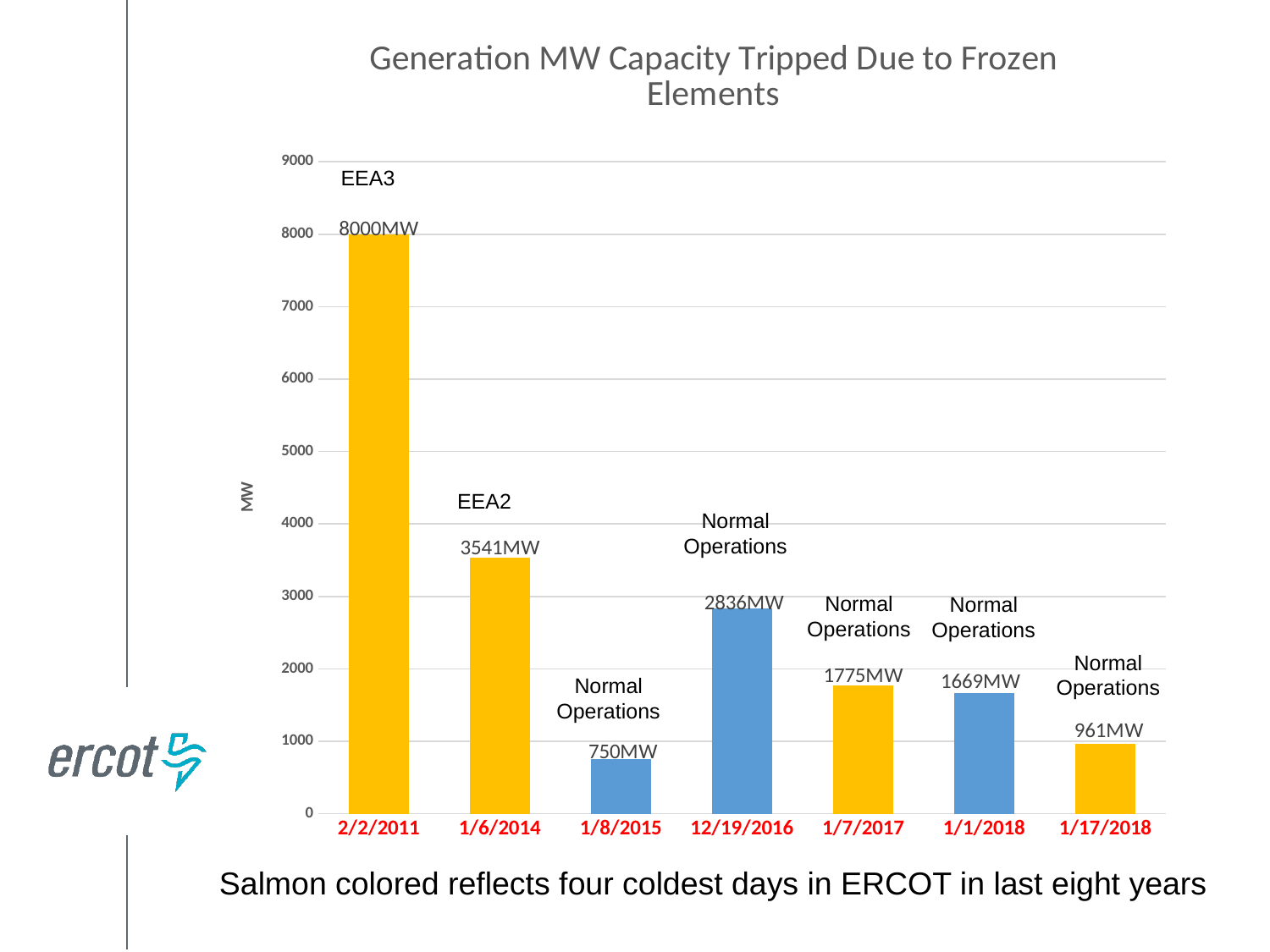

### Chart: Generation MW Capacity Tripped Due to Frozen Elements

| Category |  |
|---|---|
| 40576 | 8000.0 |
| 41645 | 3541.0 |
| 42012 | 750.0 |
| 42723 | 2836.0 |
| 42742 | 1775.0 |
| 43101 | 1669.0 |
| 43117 | 961.0 |
EEA3
EEA2
Normal
Operations
Normal
Operations
Normal
Operations
Normal
Operations
Normal
Operations
Salmon colored reflects four coldest days in ERCOT in last eight years